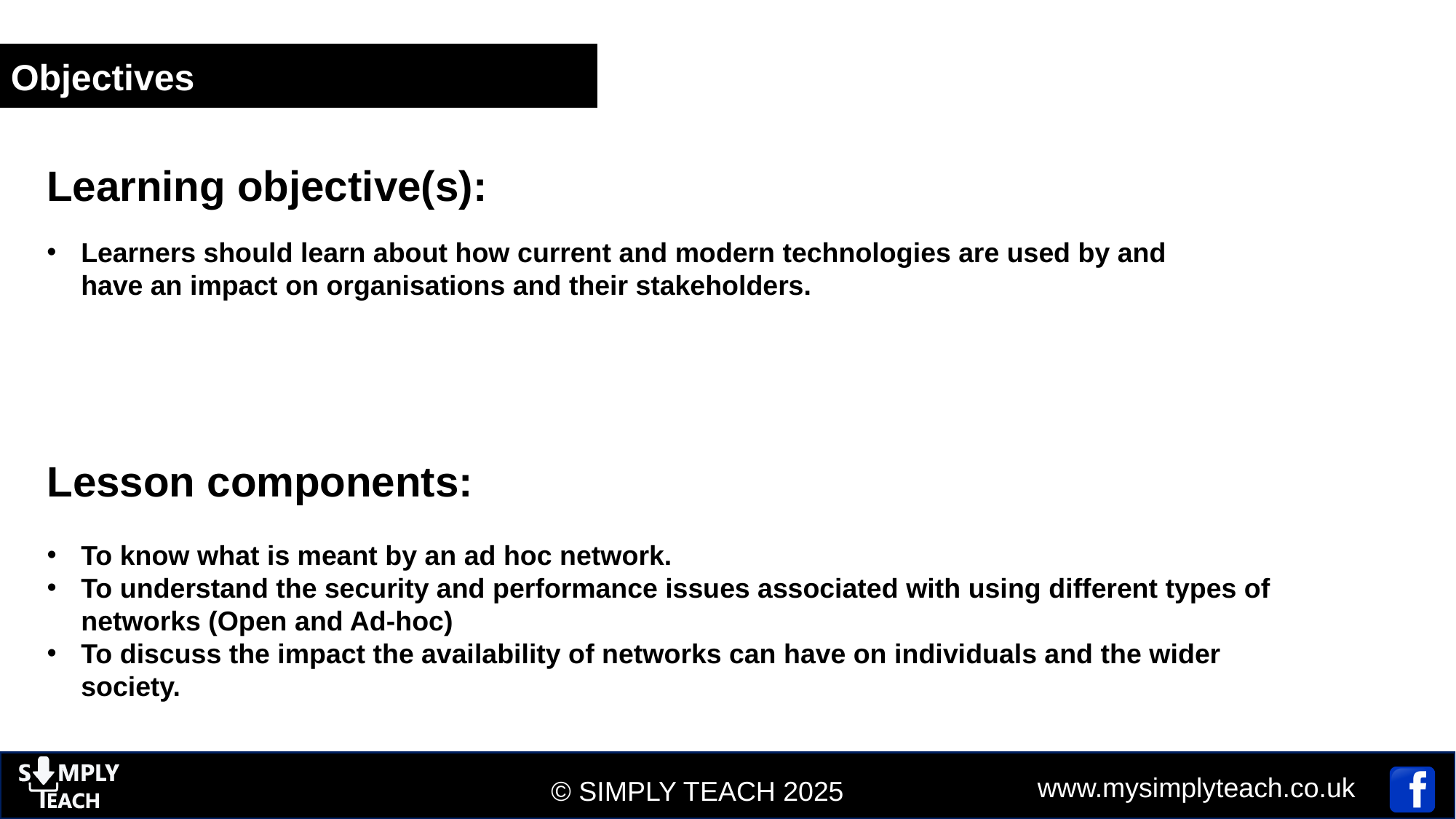

Objectives
Learning objective(s):

Learners should learn about how current and modern technologies are used by and have an impact on organisations and their stakeholders.
Lesson components:

To know what is meant by an ad hoc network.
To understand the security and performance issues associated with using different types of networks (Open and Ad-hoc)
To discuss the impact the availability of networks can have on individuals and the wider society.